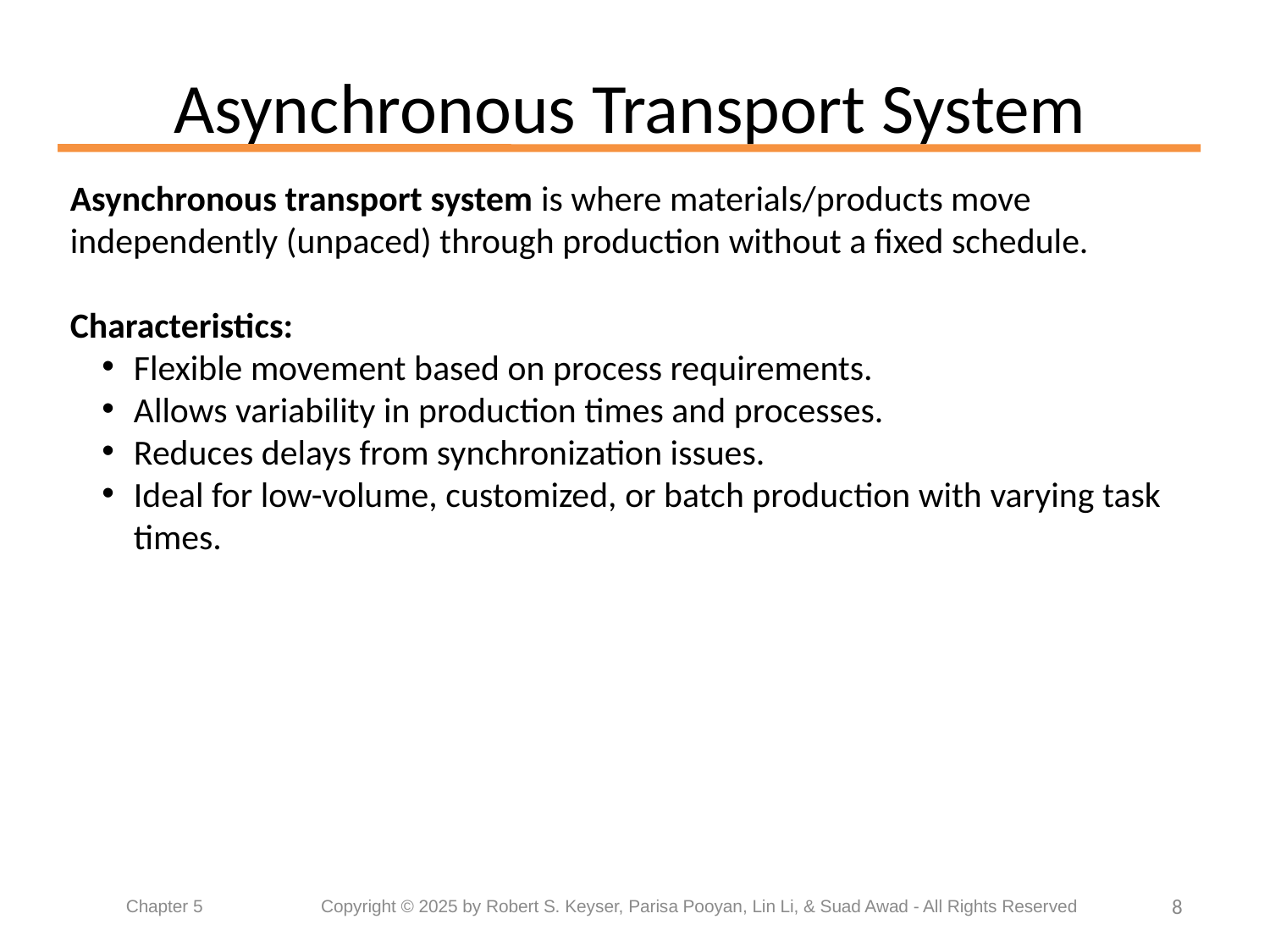

# Asynchronous Transport System

Asynchronous transport system is where materials/products move independently (unpaced) through production without a fixed schedule.

Characteristics:
Flexible movement based on process requirements.
Allows variability in production times and processes.
Reduces delays from synchronization issues.
Ideal for low-volume, customized, or batch production with varying task times.
8
Chapter 5	              Copyright © 2025 by Robert S. Keyser, Parisa Pooyan, Lin Li, & Suad Awad - All Rights Reserved